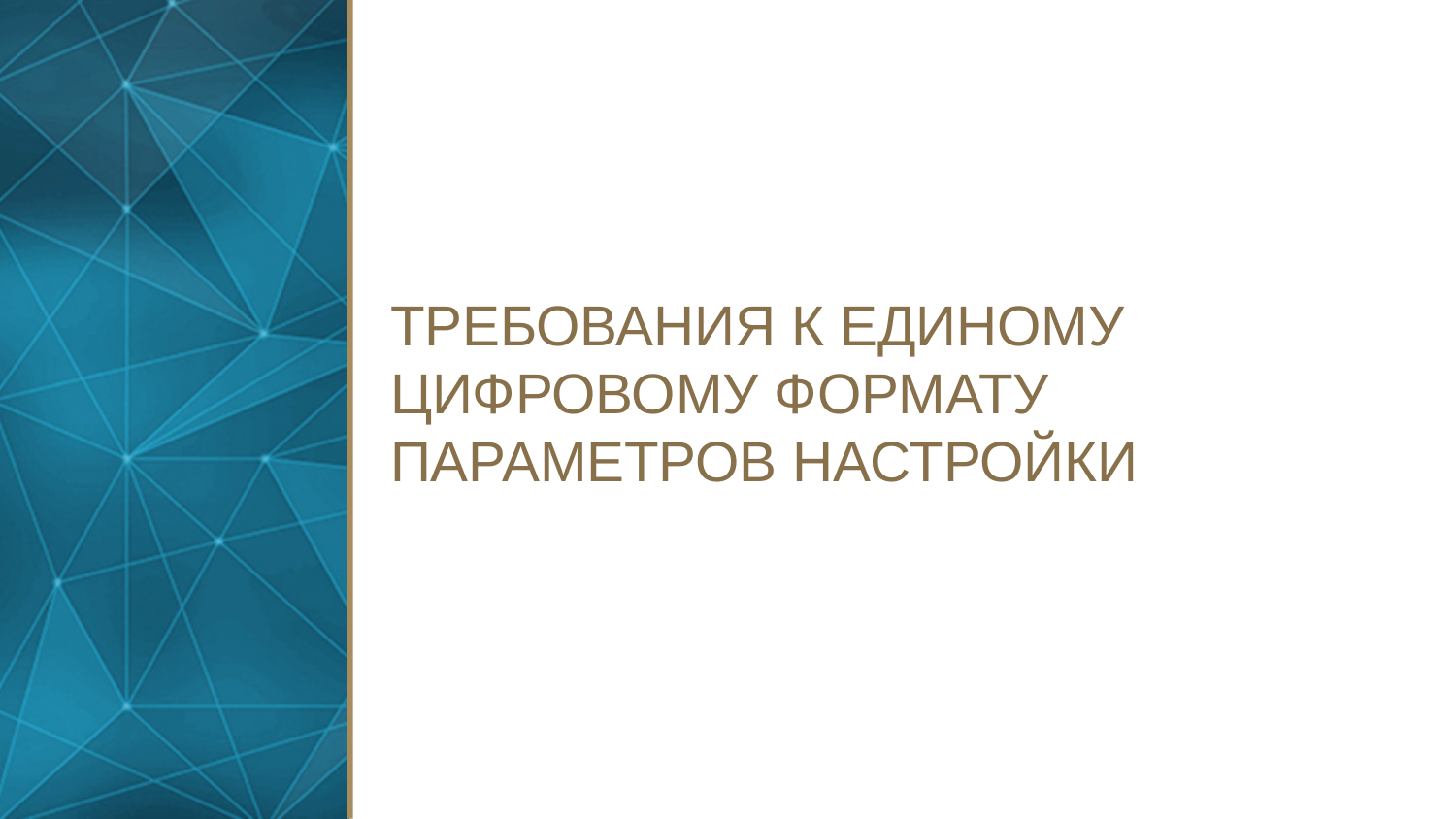

# Требования к Единому цифровому формату параметров настройки